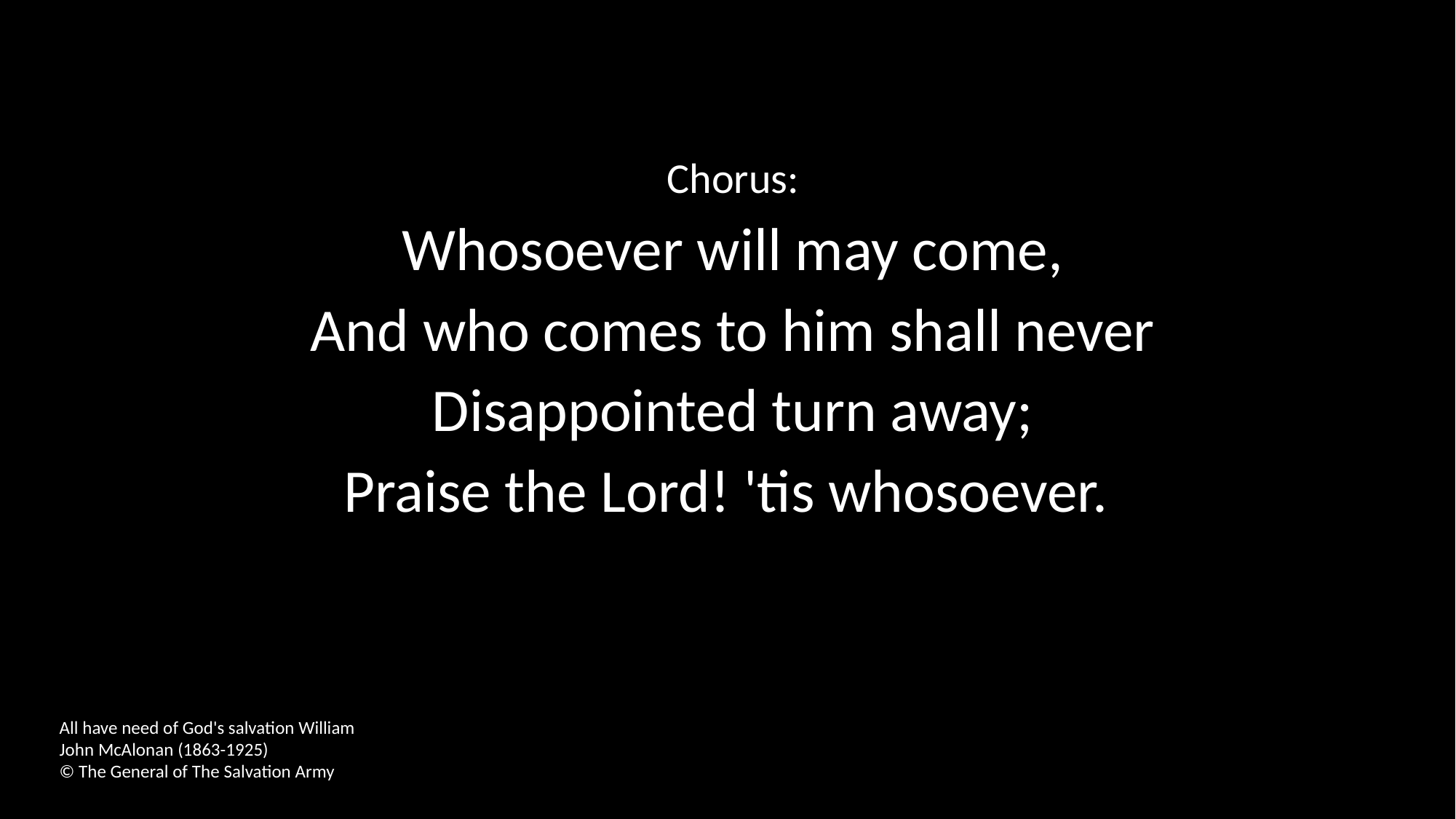

Chorus:
Whosoever will may come,
And who comes to him shall never
Disappointed turn away;
Praise the Lord! 'tis whosoever.
All have need of God's salvation William
John McAlonan (1863-1925)
© The General of The Salvation Army